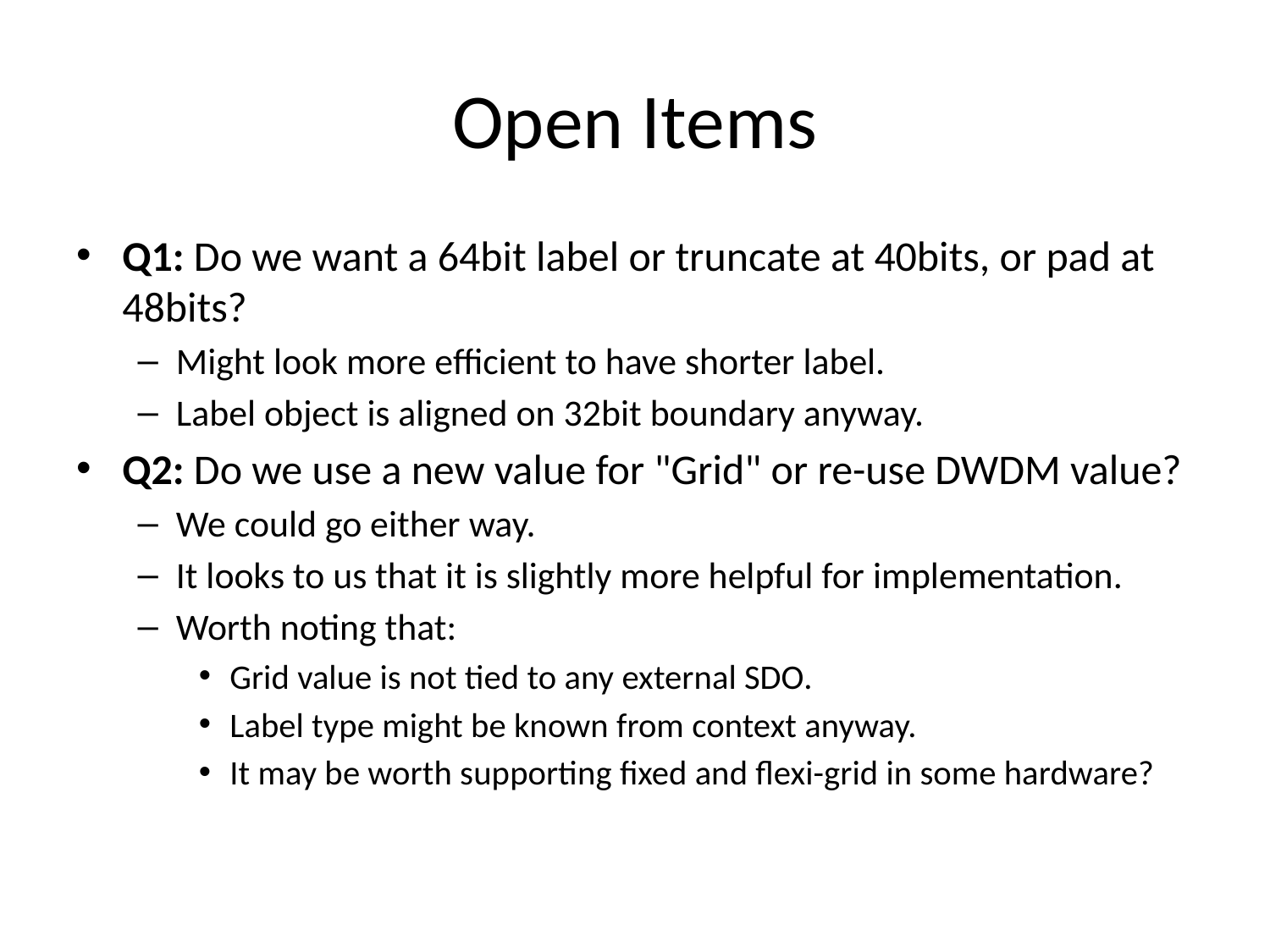

# Open Items
Q1: Do we want a 64bit label or truncate at 40bits, or pad at 48bits?
Might look more efficient to have shorter label.
Label object is aligned on 32bit boundary anyway.
Q2: Do we use a new value for "Grid" or re-use DWDM value?
We could go either way.
It looks to us that it is slightly more helpful for implementation.
Worth noting that:
Grid value is not tied to any external SDO.
Label type might be known from context anyway.
It may be worth supporting fixed and flexi-grid in some hardware?